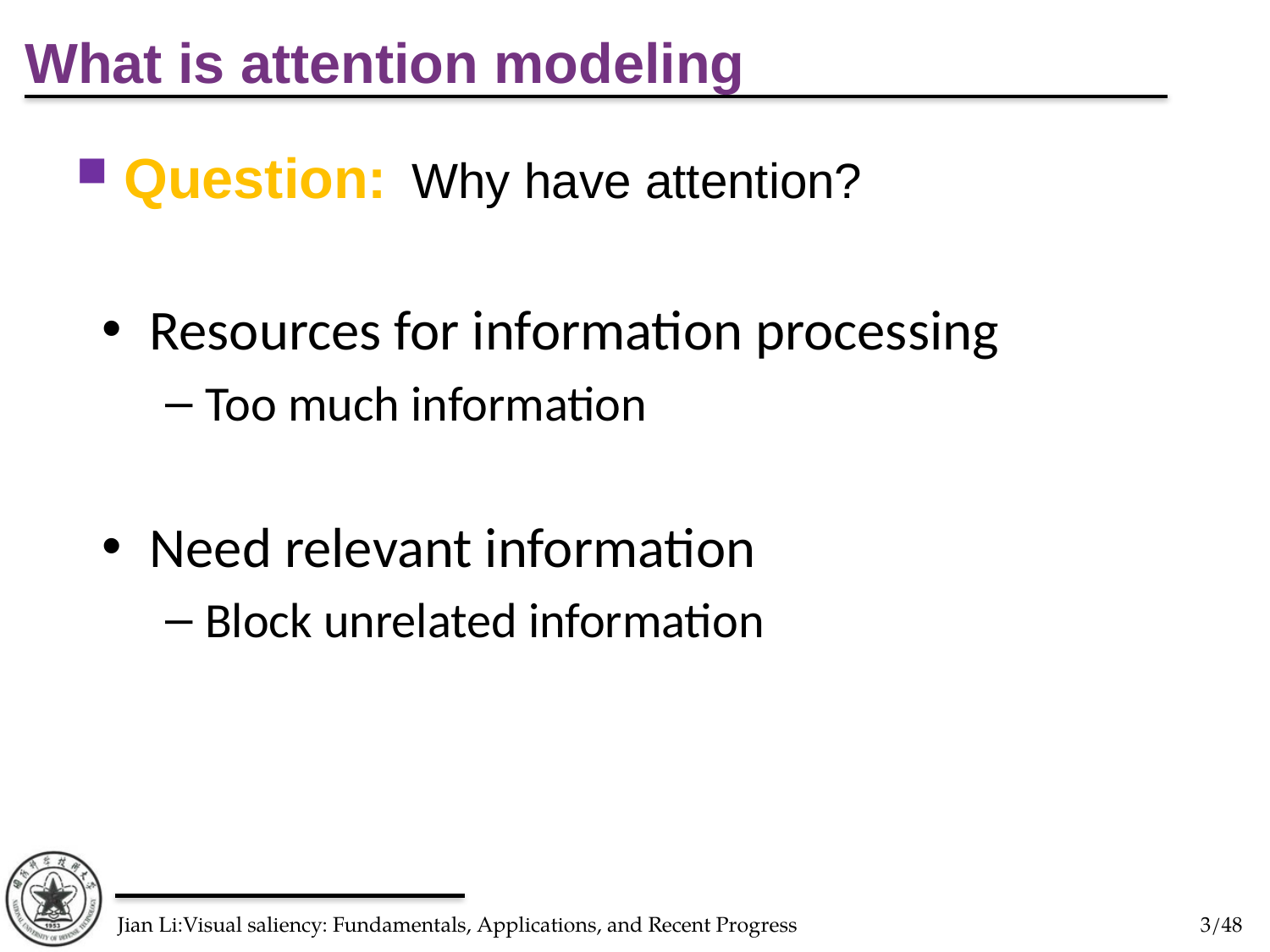

# What is attention modeling
Question:  Why have attention?
Resources for information processing
Too much information

Need relevant information
Block unrelated information

Jian Li:Visual saliency: Fundamentals, Applications, and Recent Progress

3/48